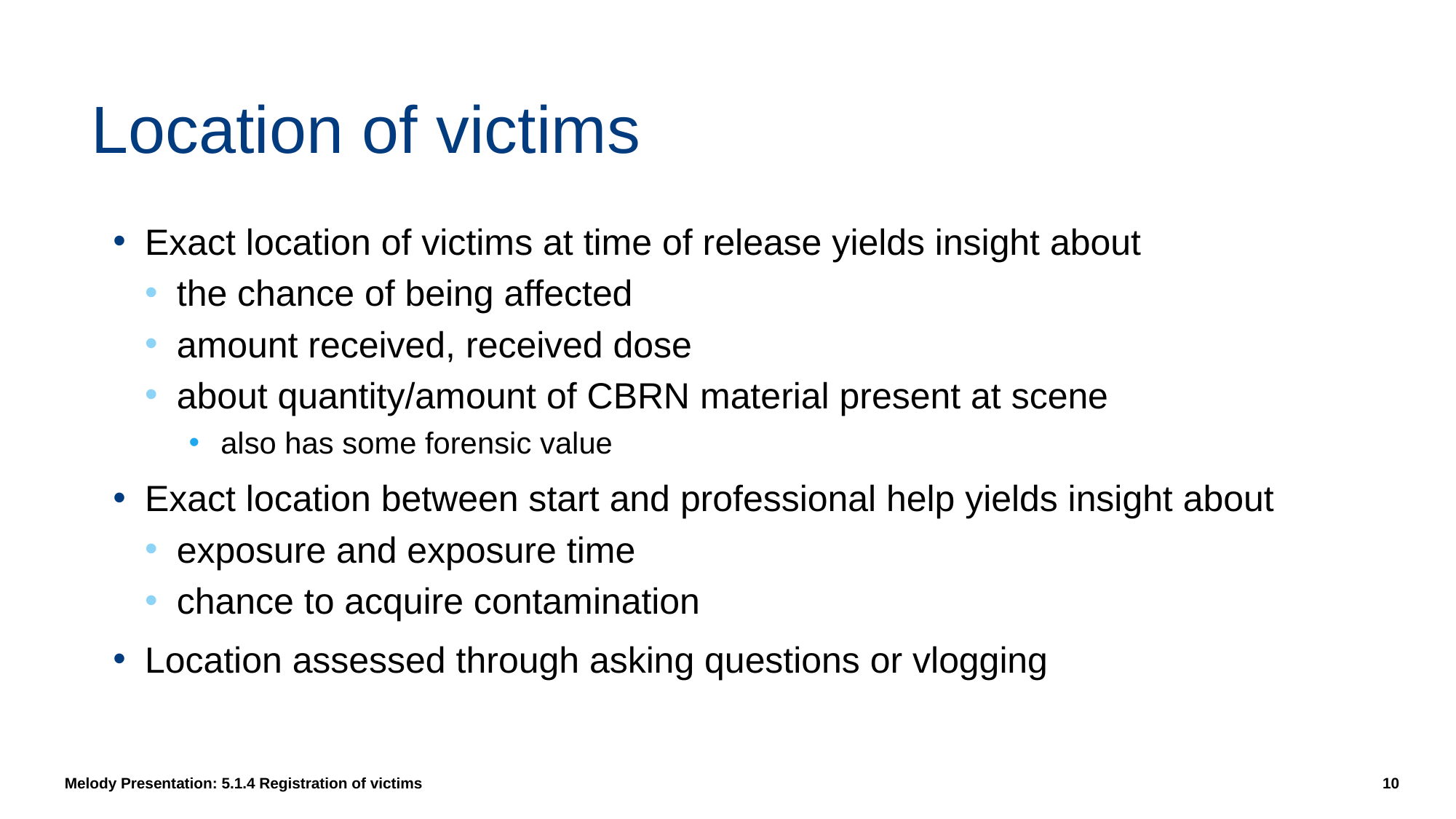

# Location of victims
Exact location of victims at time of release yields insight about
the chance of being affected
amount received, received dose
about quantity/amount of CBRN material present at scene
also has some forensic value
Exact location between start and professional help yields insight about
exposure and exposure time
chance to acquire contamination
Location assessed through asking questions or vlogging
Melody Presentation: 5.1.4 Registration of victims
10